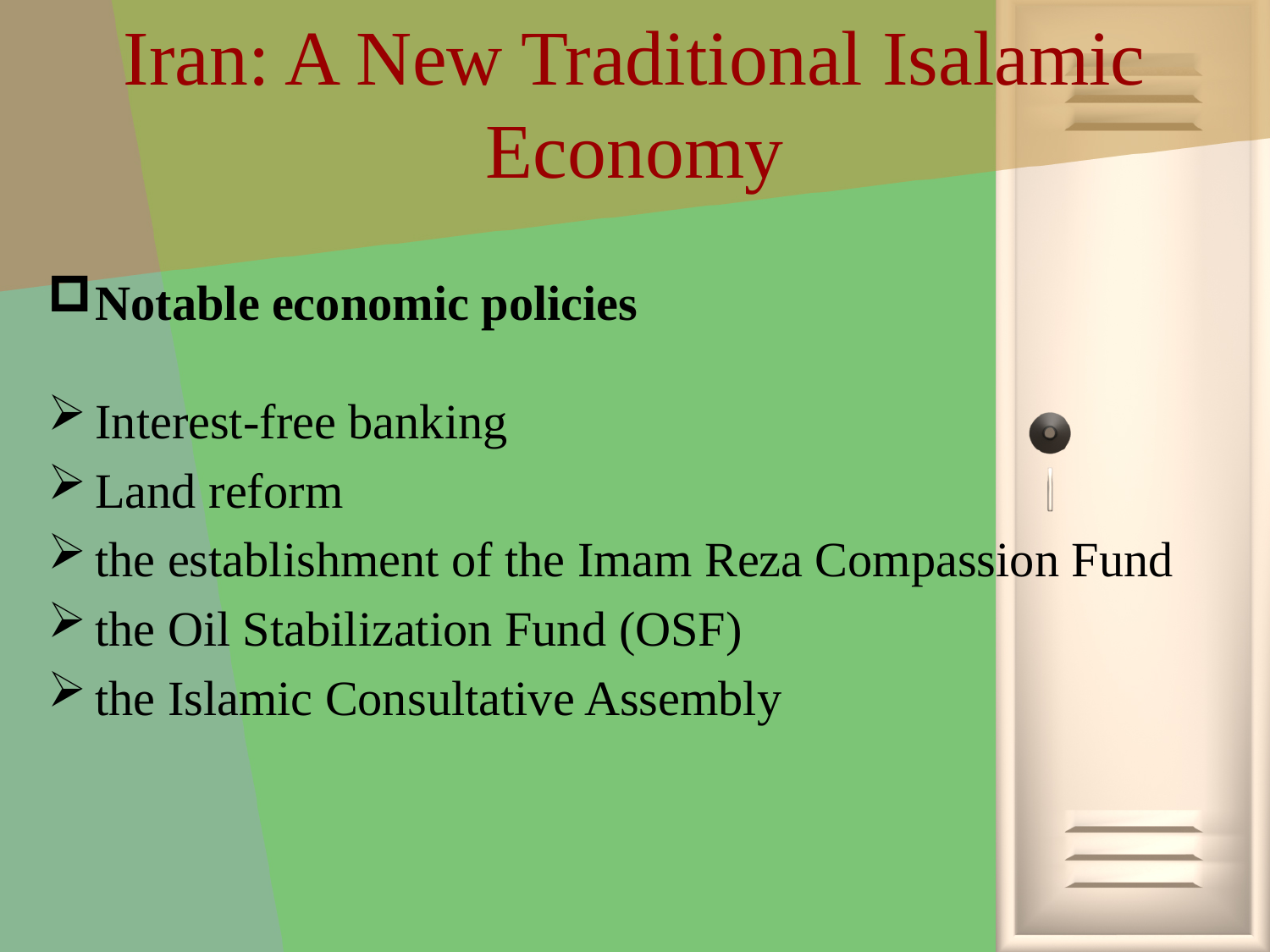

# Iran: A New Traditional Isalamic Economy
Notable economic policies

Interest-free banking
Land reform
the establishment of the Imam Reza Compassion Fund
the Oil Stabilization Fund (OSF)
the Islamic Consultative Assembly